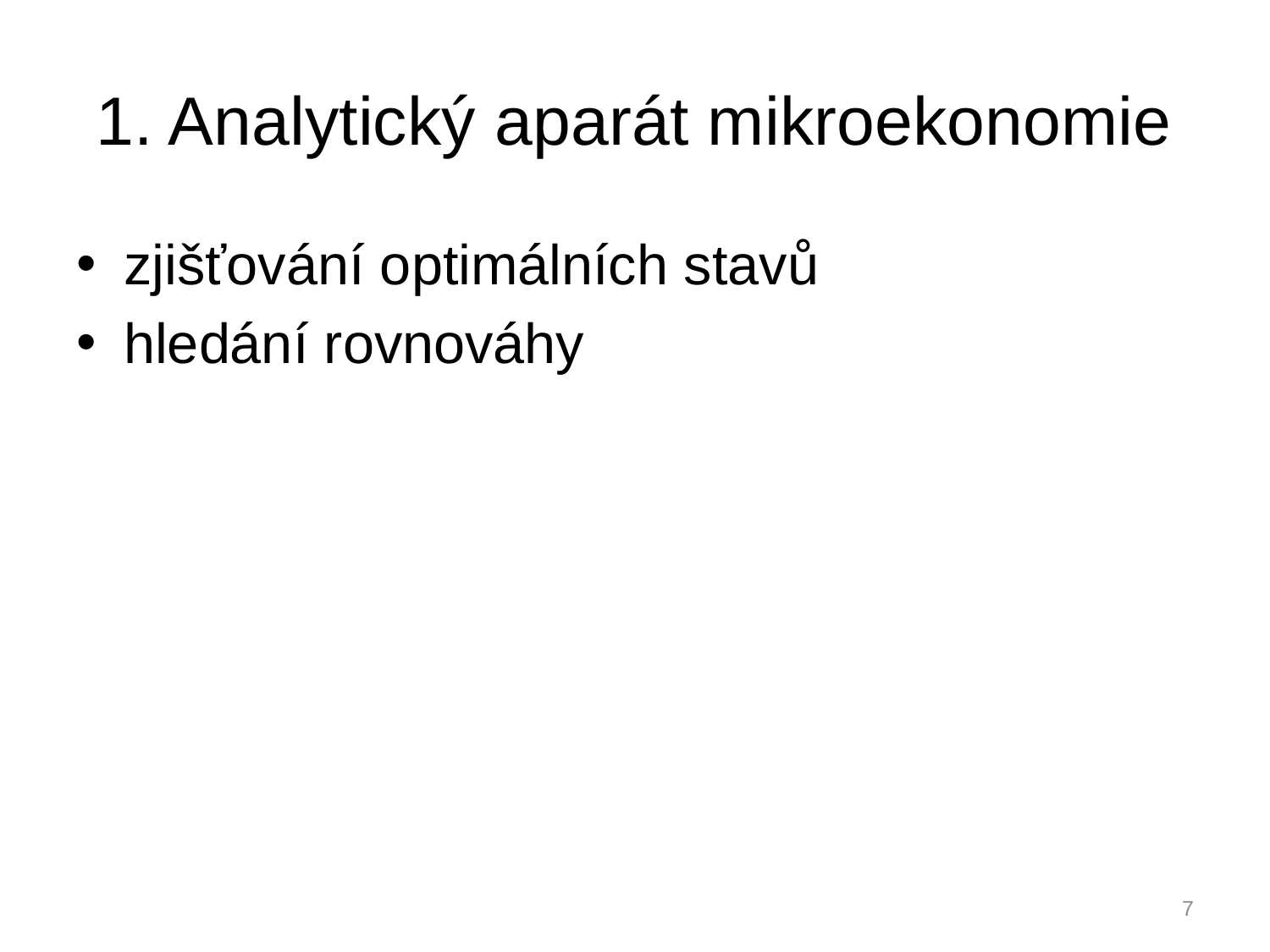

# 1. Analytický aparát mikroekonomie
zjišťování optimálních stavů
hledání rovnováhy
7